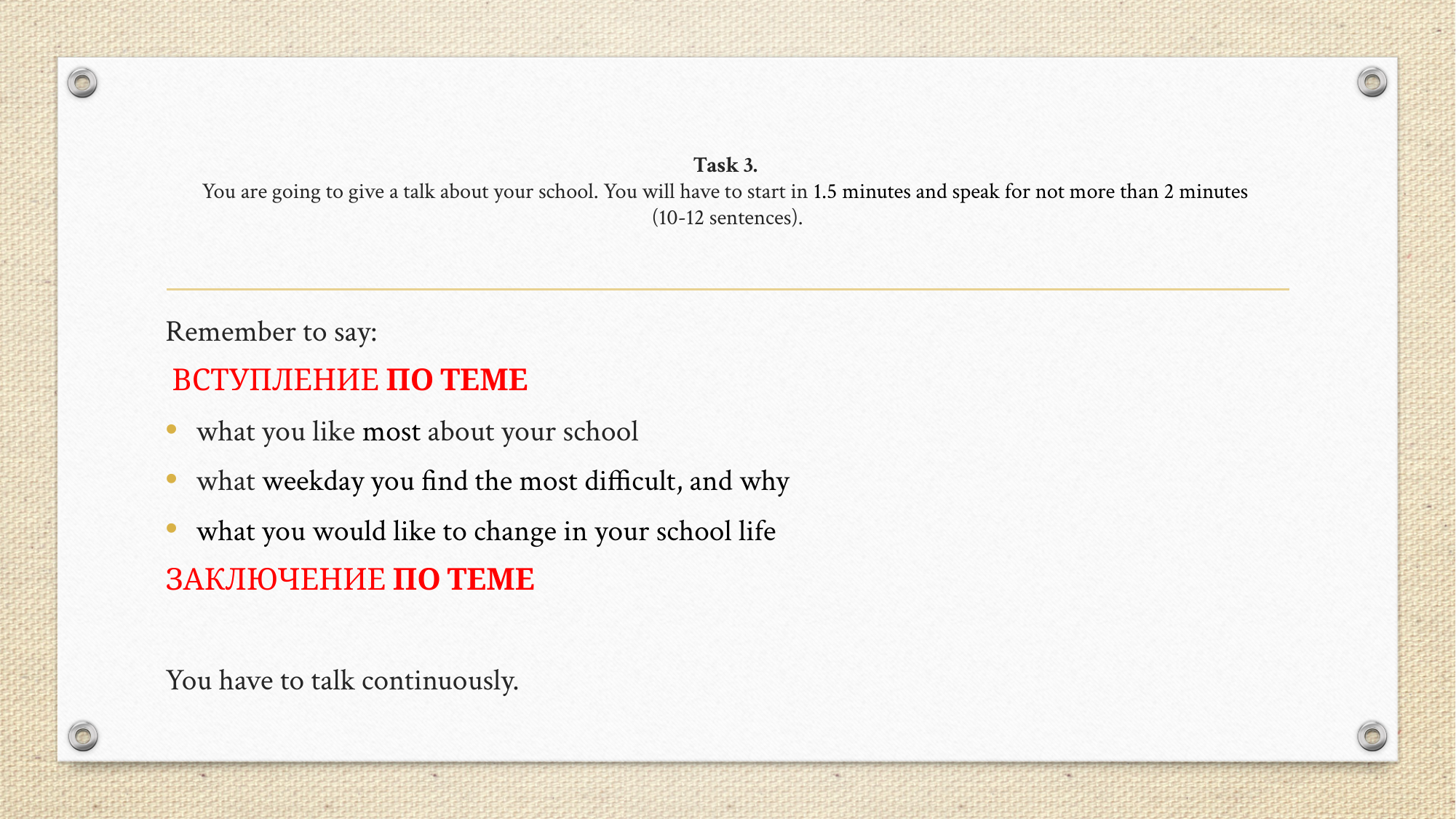

# Task 3. You are going to give a talk about your school. You will have to start in 1.5 minutes and speak for not more than 2 minutes (10-12 sentences).
Remember to say:
 ВСТУПЛЕНИЕ ПО ТЕМЕ
what you like most about your school
what weekday you find the most difficult, and why
what you would like to change in your school life
ЗАКЛЮЧЕНИЕ ПО ТЕМЕ

You have to talk continuously.